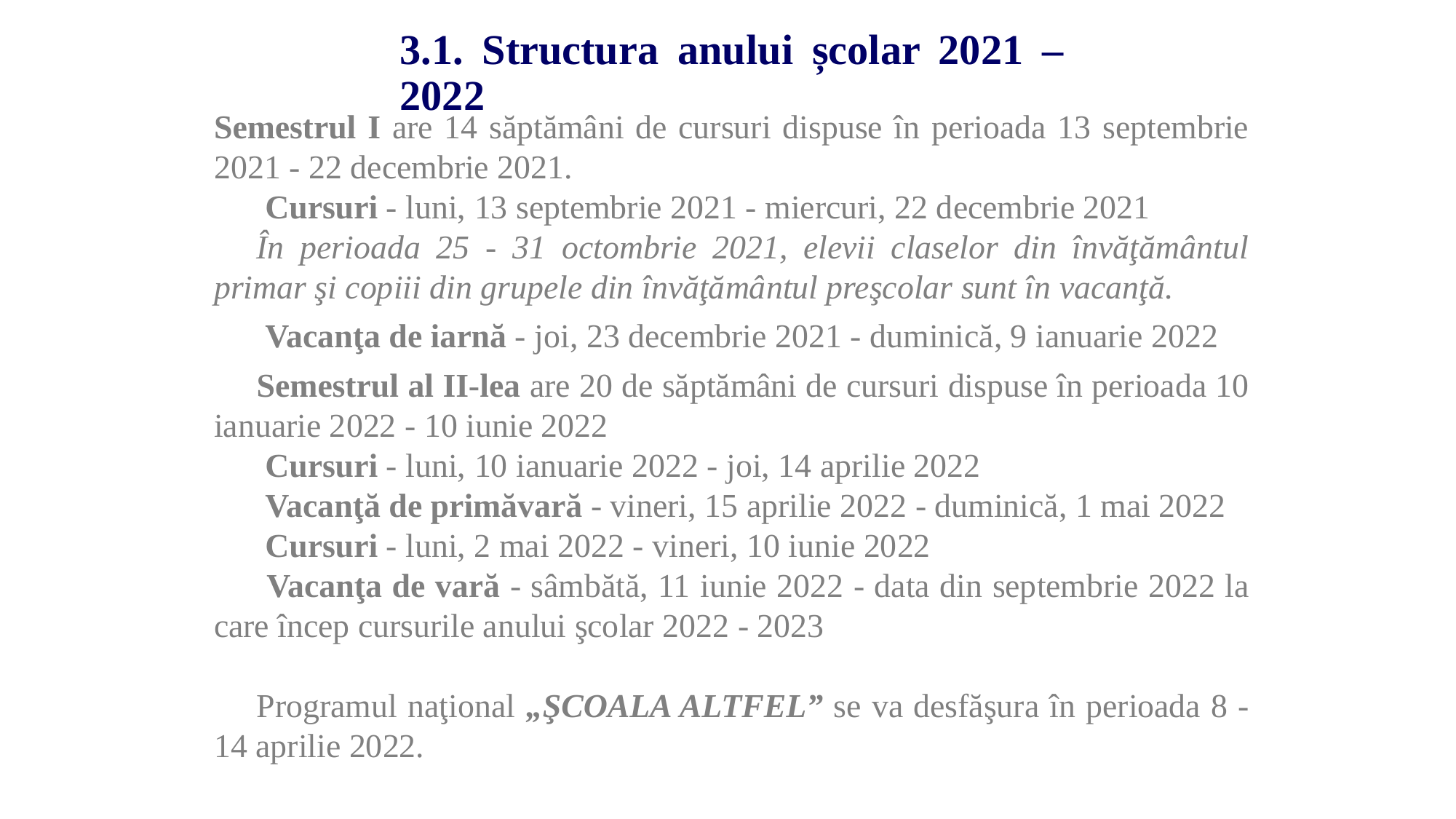

3.1. Structura anului școlar 2021 – 2022
Semestrul I are 14 săptămâni de cursuri dispuse în perioada 13 septembrie 2021 - 22 decembrie 2021.
 Cursuri - luni, 13 septembrie 2021 - miercuri, 22 decembrie 2021
În perioada 25 - 31 octombrie 2021, elevii claselor din învăţământul primar şi copiii din grupele din învăţământul preşcolar sunt în vacanţă.
 Vacanţa de iarnă - joi, 23 decembrie 2021 - duminică, 9 ianuarie 2022
Semestrul al II-lea are 20 de săptămâni de cursuri dispuse în perioada 10 ianuarie 2022 - 10 iunie 2022
 Cursuri - luni, 10 ianuarie 2022 - joi, 14 aprilie 2022
 Vacanţă de primăvară - vineri, 15 aprilie 2022 - duminică, 1 mai 2022
 Cursuri - luni, 2 mai 2022 - vineri, 10 iunie 2022
 Vacanţa de vară - sâmbătă, 11 iunie 2022 - data din septembrie 2022 la care încep cursurile anului şcolar 2022 - 2023

Programul naţional „ŞCOALA ALTFEL” se va desfăşura în perioada 8 - 14 aprilie 2022.